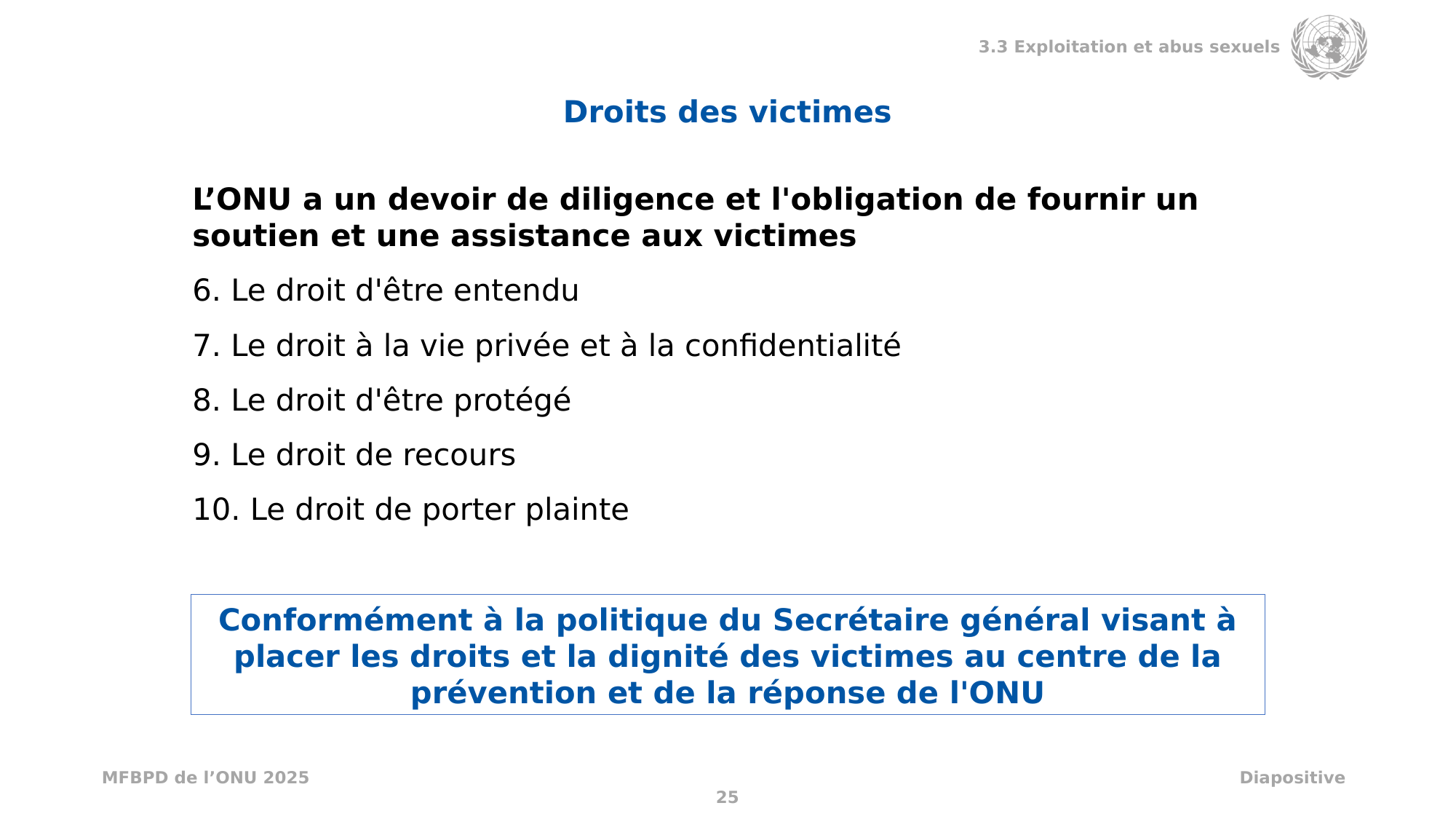

Droits des victimes
L’ONU a un devoir de diligence et l'obligation de fournir un soutien et une assistance aux victimes
6. Le droit d'être entendu
7. Le droit à la vie privée et à la confidentialité
8. Le droit d'être protégé
9. Le droit de recours
10. Le droit de porter plainte
Conformément à la politique du Secrétaire général visant à placer les droits et la dignité des victimes au centre de la prévention et de la réponse de l'ONU